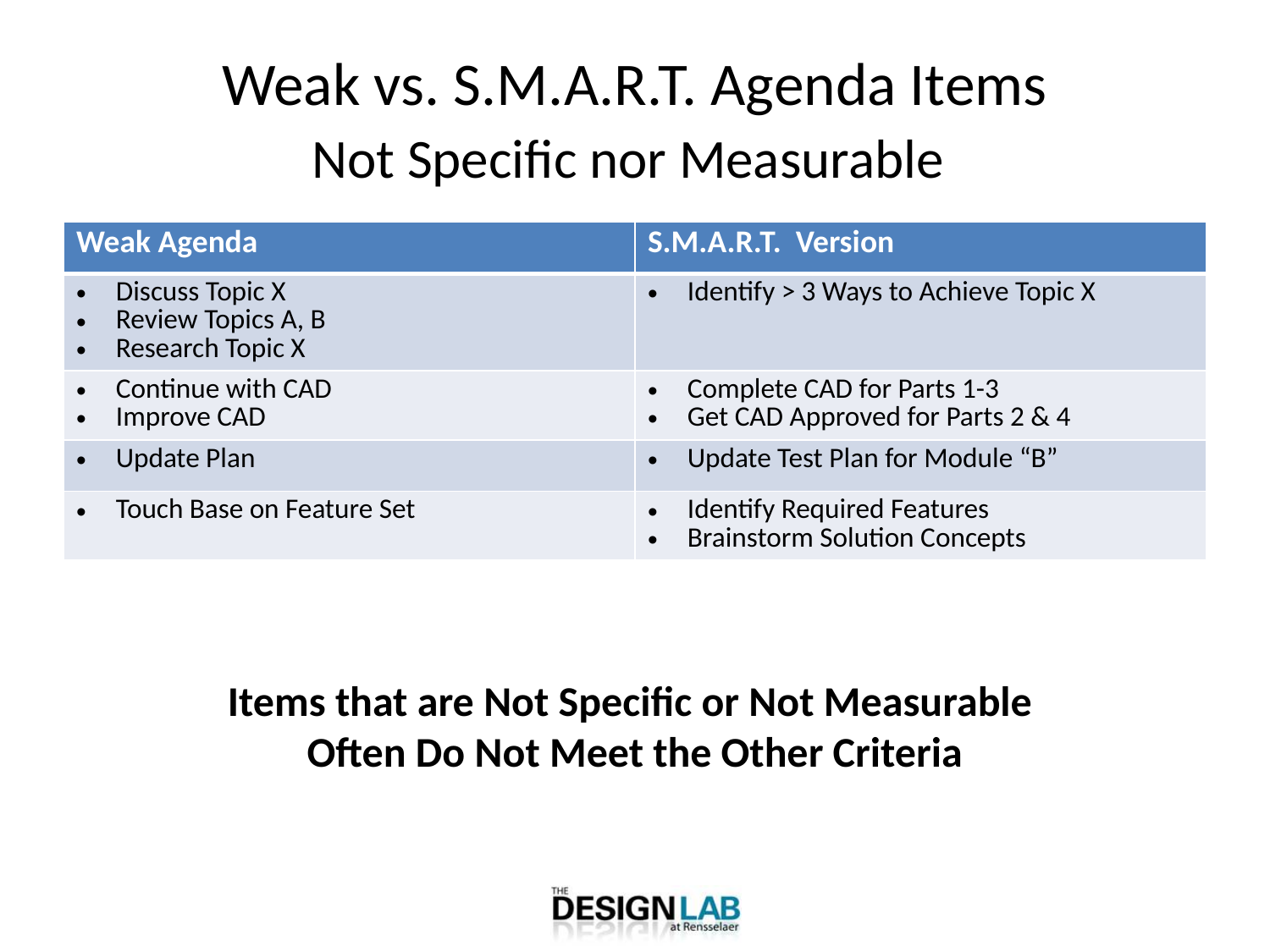

# Weak vs. S.M.A.R.T. Agenda Items Not Specific nor Measurable
| Weak Agenda | S.M.A.R.T. Version |
| --- | --- |
| Discuss Topic X Review Topics A, B Research Topic X | Identify > 3 Ways to Achieve Topic X |
| Continue with CAD Improve CAD | Complete CAD for Parts 1-3 Get CAD Approved for Parts 2 & 4 |
| Update Plan | Update Test Plan for Module “B” |
| Touch Base on Feature Set | Identify Required Features Brainstorm Solution Concepts |
Items that are Not Specific or Not Measurable
Often Do Not Meet the Other Criteria